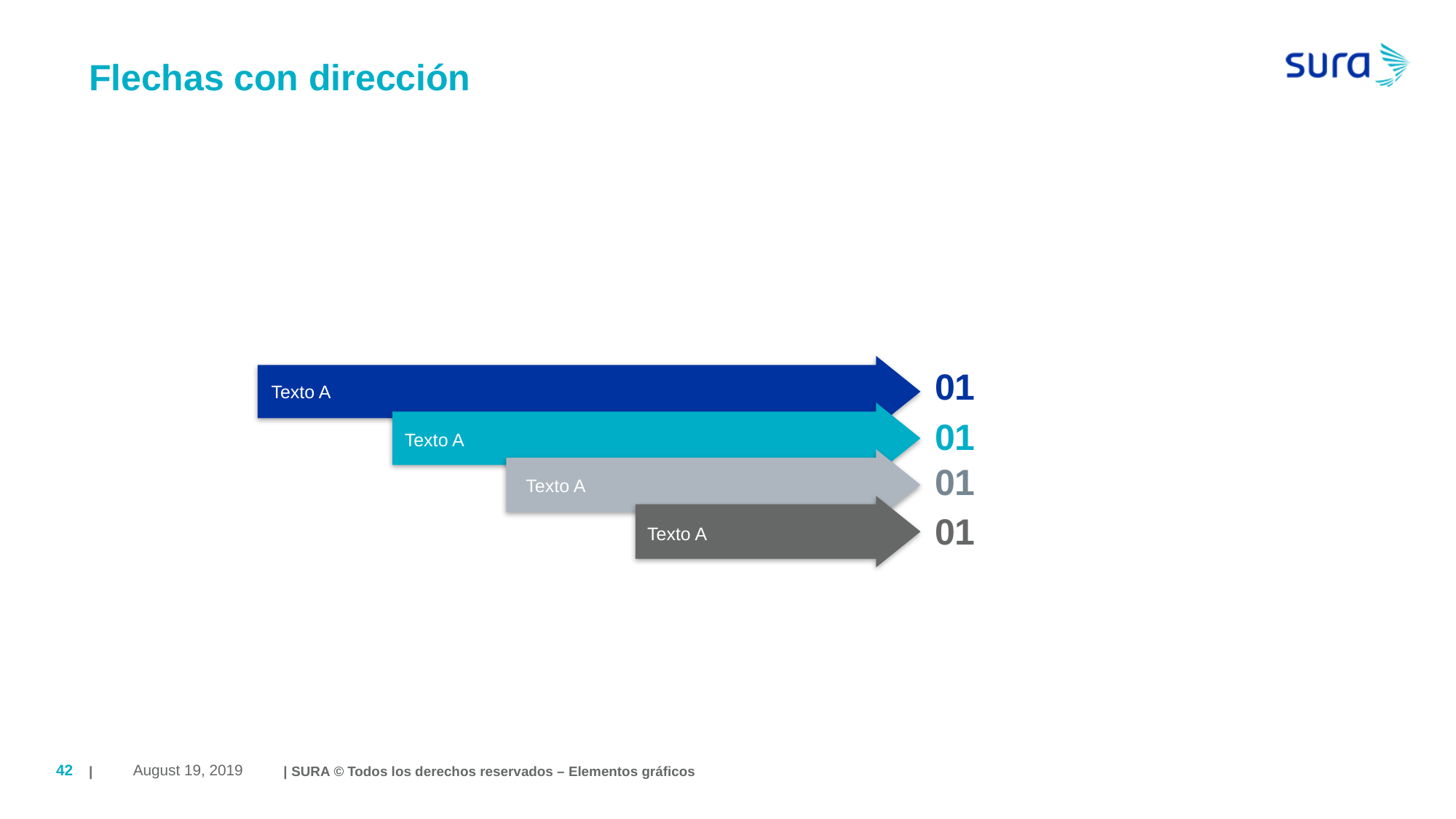

# Flechas con dirección

01
Texto A

01
Texto A

01
Texto A

01
Texto A
|                                                  | SURA © Todos los derechos reservados – Elementos gráficos
42
August 19, 2019